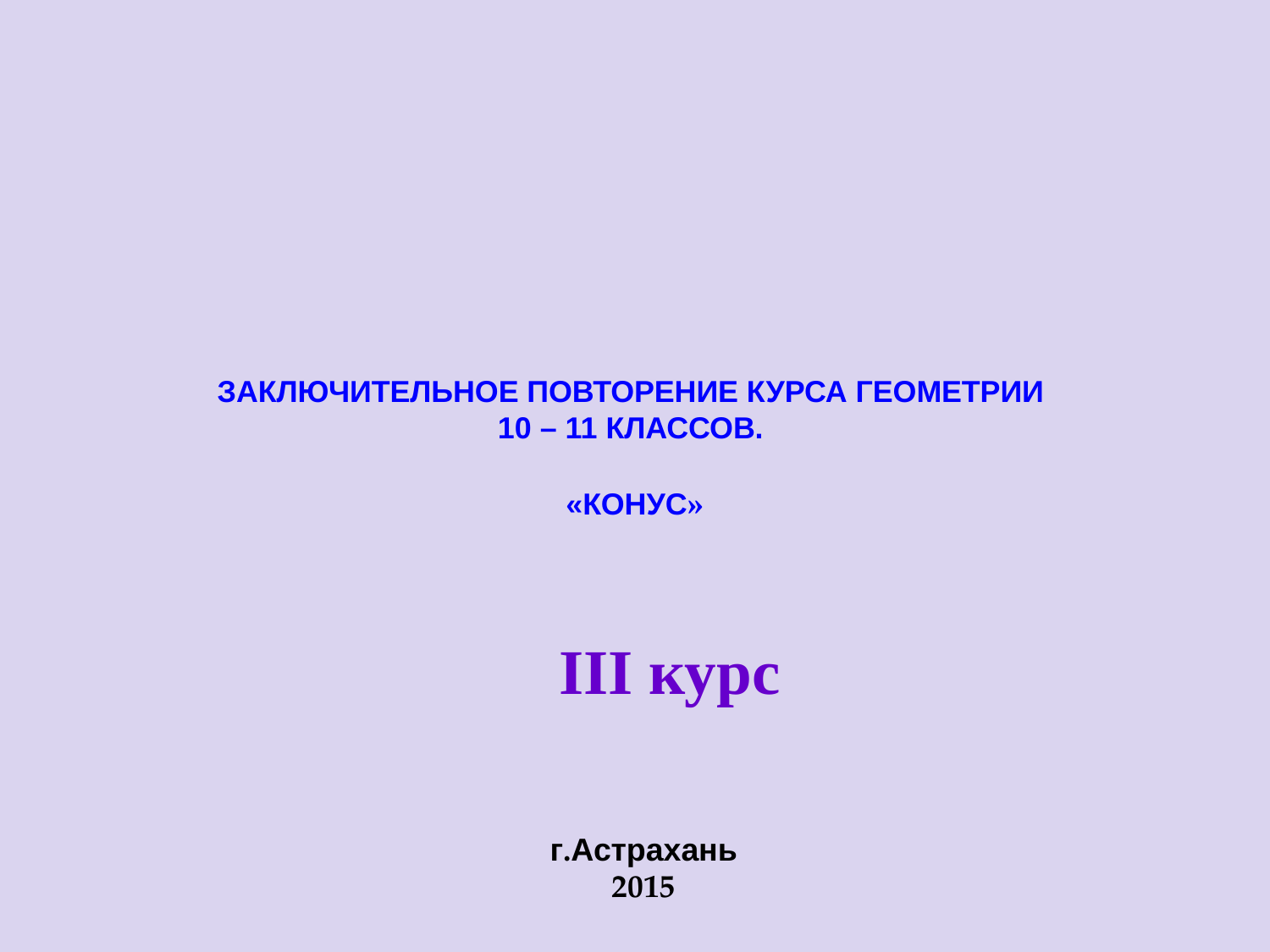

# Заключительное повторение курса геометрии 10 – 11 классов. «Конус»
III курс

г.Астрахань
2015